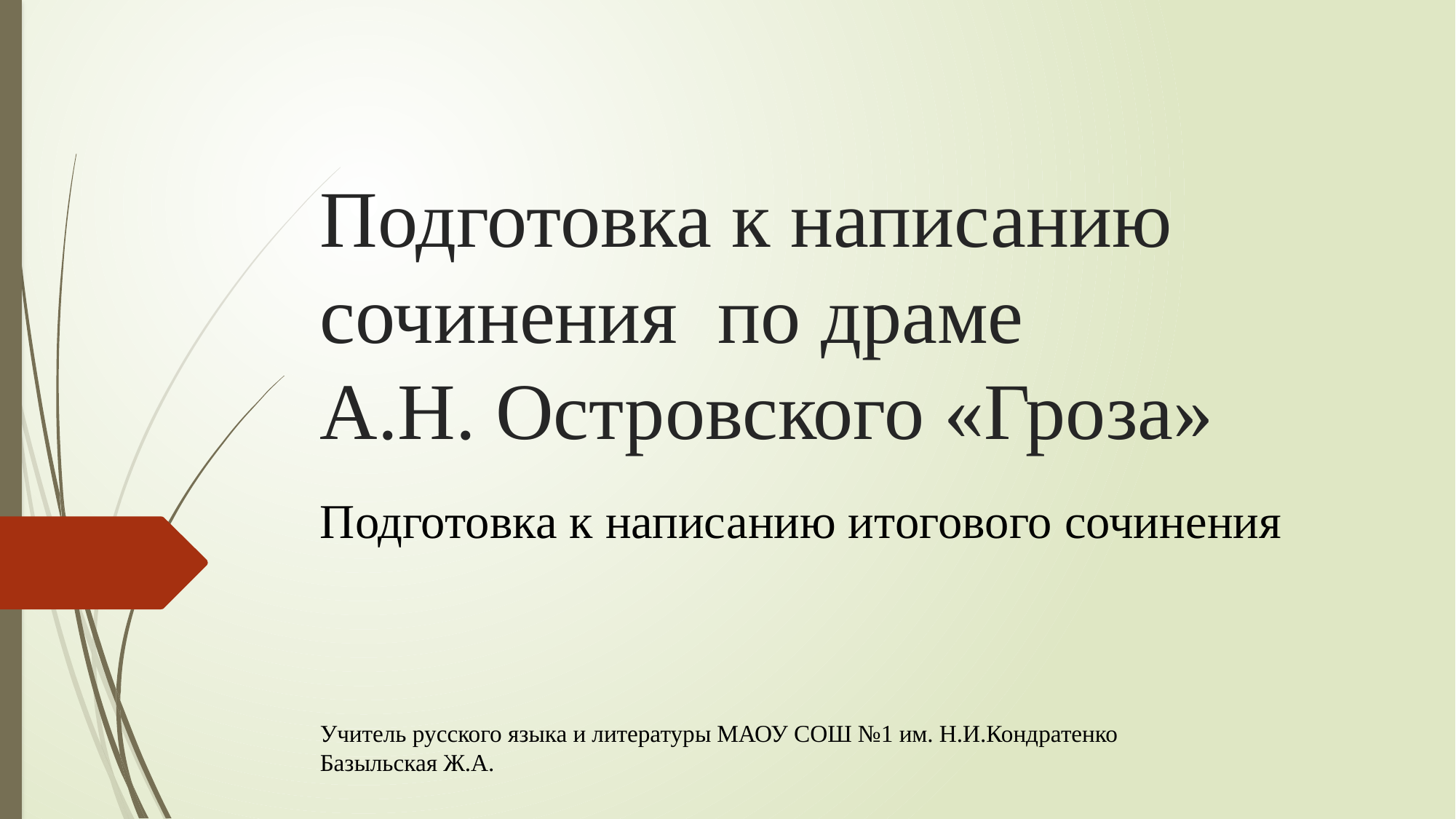

# Подготовка к написанию сочинения  по драме А.Н. Островского «Гроза»
Подготовка к написанию итогового сочинения
Учитель русского языка и литературы МАОУ СОШ №1 им. Н.И.Кондратенко Базыльская Ж.А.